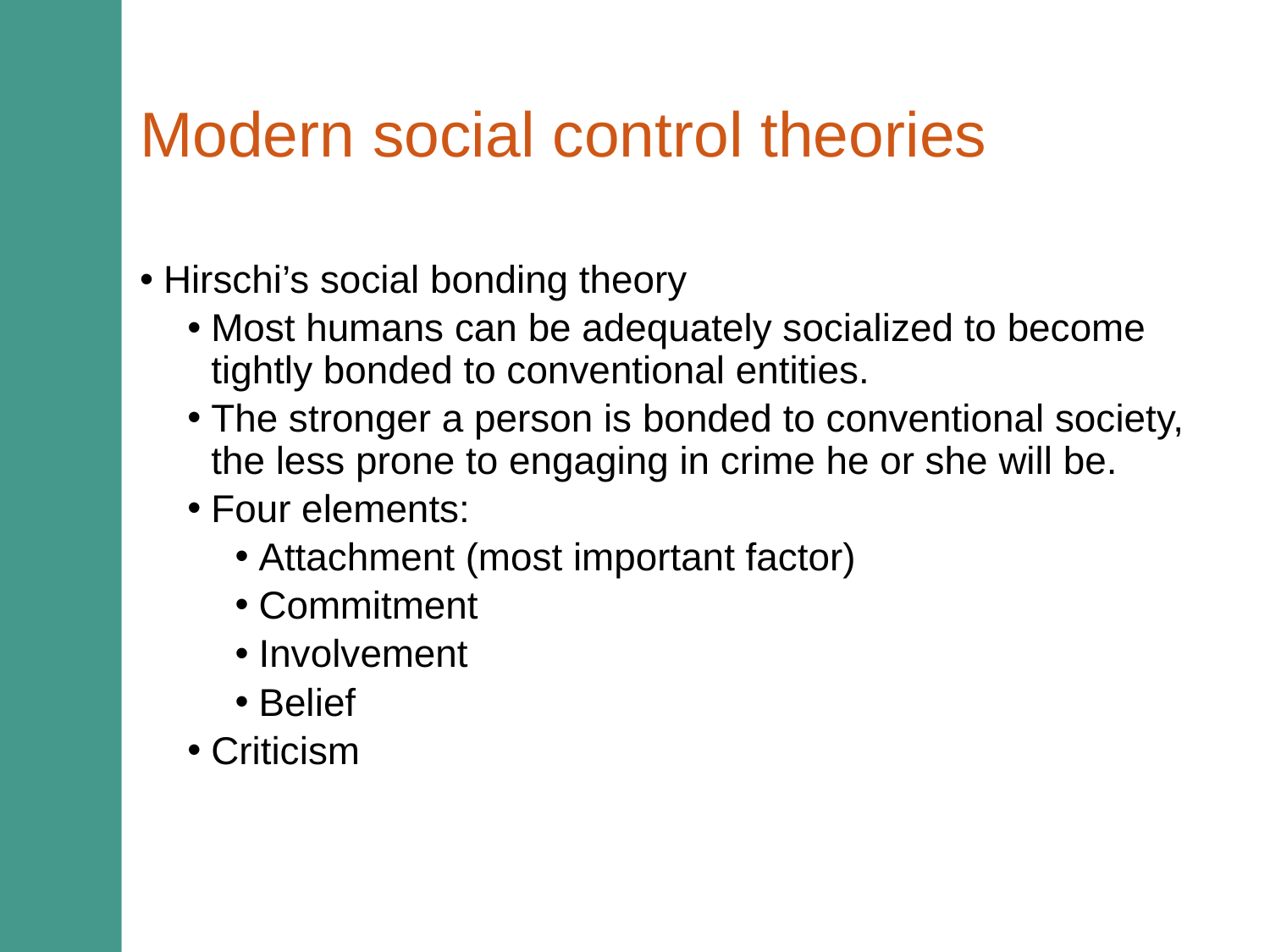

# Modern social control theories
Hirschi’s social bonding theory
Most humans can be adequately socialized to become tightly bonded to conventional entities.
The stronger a person is bonded to conventional society, the less prone to engaging in crime he or she will be.
Four elements:
Attachment (most important factor)
Commitment
Involvement
Belief
Criticism